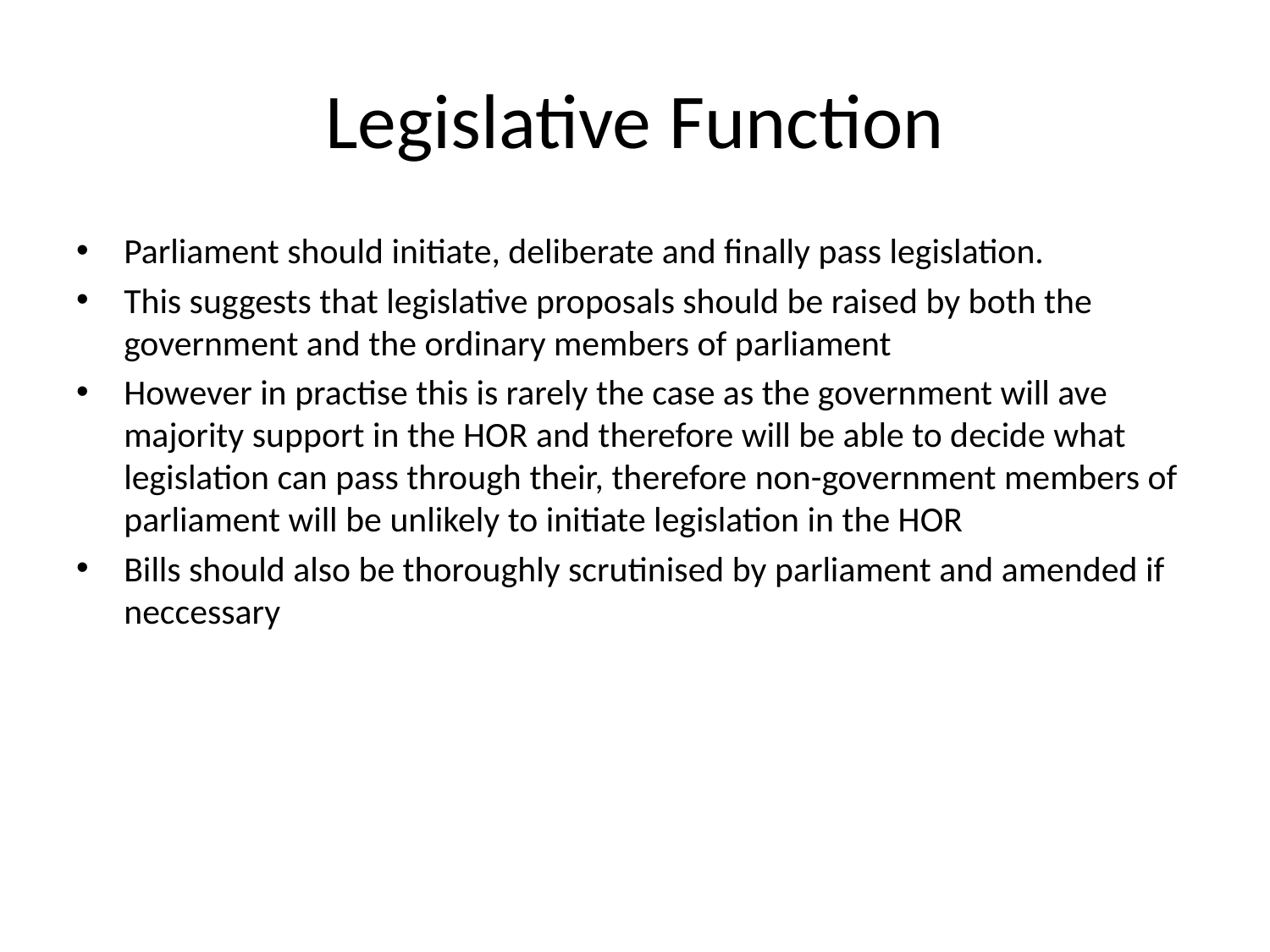

# Legislative Function
Parliament should initiate, deliberate and finally pass legislation.
This suggests that legislative proposals should be raised by both the government and the ordinary members of parliament
However in practise this is rarely the case as the government will ave majority support in the HOR and therefore will be able to decide what legislation can pass through their, therefore non-government members of parliament will be unlikely to initiate legislation in the HOR
Bills should also be thoroughly scrutinised by parliament and amended if neccessary